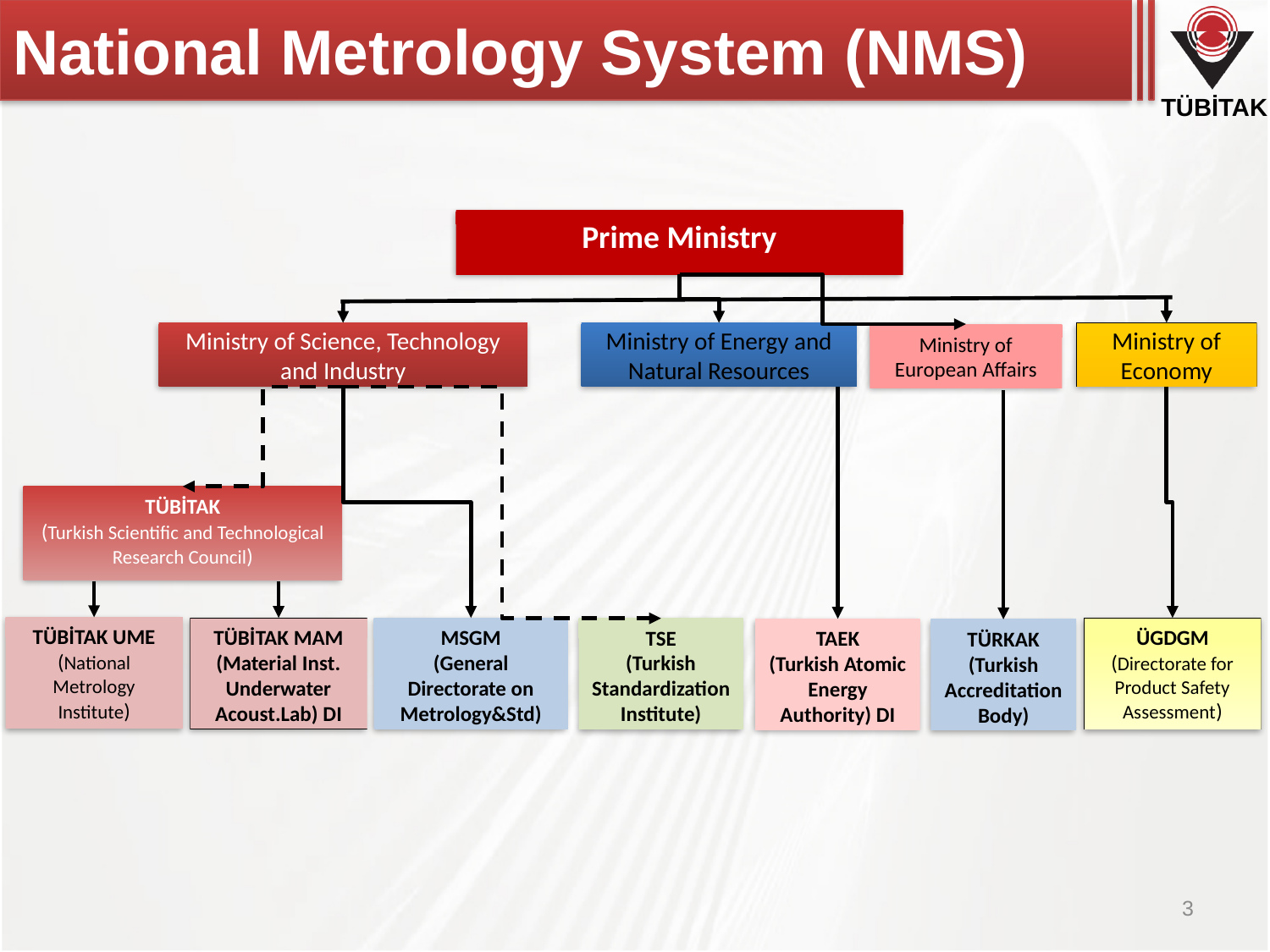

# National Metrology System (NMS)
Prime Ministry
Ministry of Economy
Ministry of Energy and Natural Resources
Ministry of Science, Technology and Industry
Ministry of European Affairs
TÜBİTAK
(Turkish Scientific and Technological Research Council)
TÜBİTAK UME
(National Metrology Institute)
ÜGDGM
(Directorate for Product Safety Assessment)
TÜBİTAK MAM
(Material Inst. Underwater Acoust.Lab) DI
MSGM
(General Directorate on Metrology&Std)
TSE
(Turkish Standardization Institute)
TAEK
(Turkish Atomic Energy Authority) DI
TÜRKAK
(Turkish Accreditation Body)
3